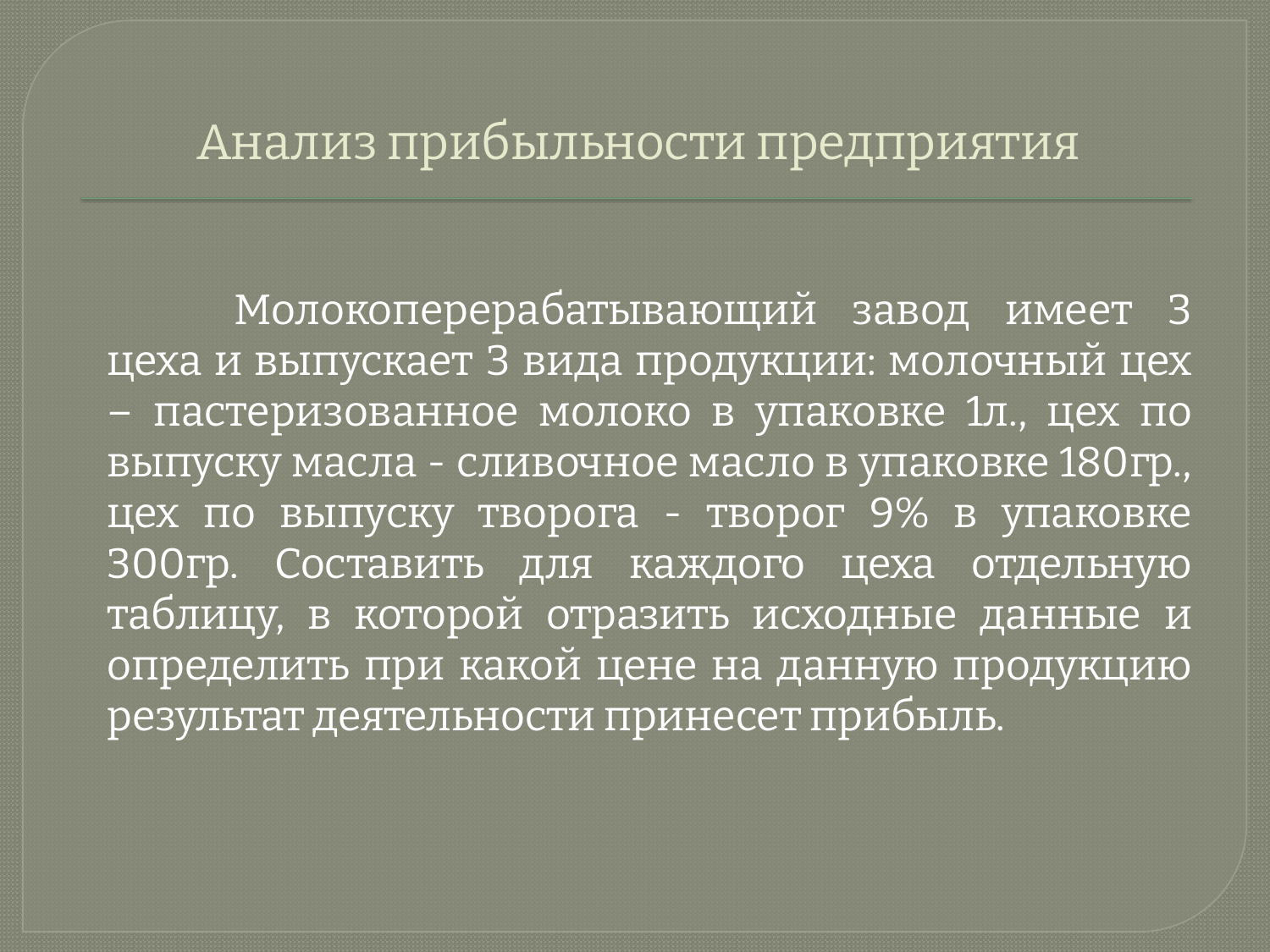

# Анализ прибыльности предприятия
	Молокоперерабатывающий завод имеет 3 цеха и выпускает 3 вида продукции: молочный цех – пастеризованное молоко в упаковке 1л., цех по выпуску масла - сливочное масло в упаковке 180гр., цех по выпуску творога - творог 9% в упаковке 300гр. Составить для каждого цеха отдельную таблицу, в которой отразить исходные данные и определить при какой цене на данную продукцию результат деятельности принесет прибыль.